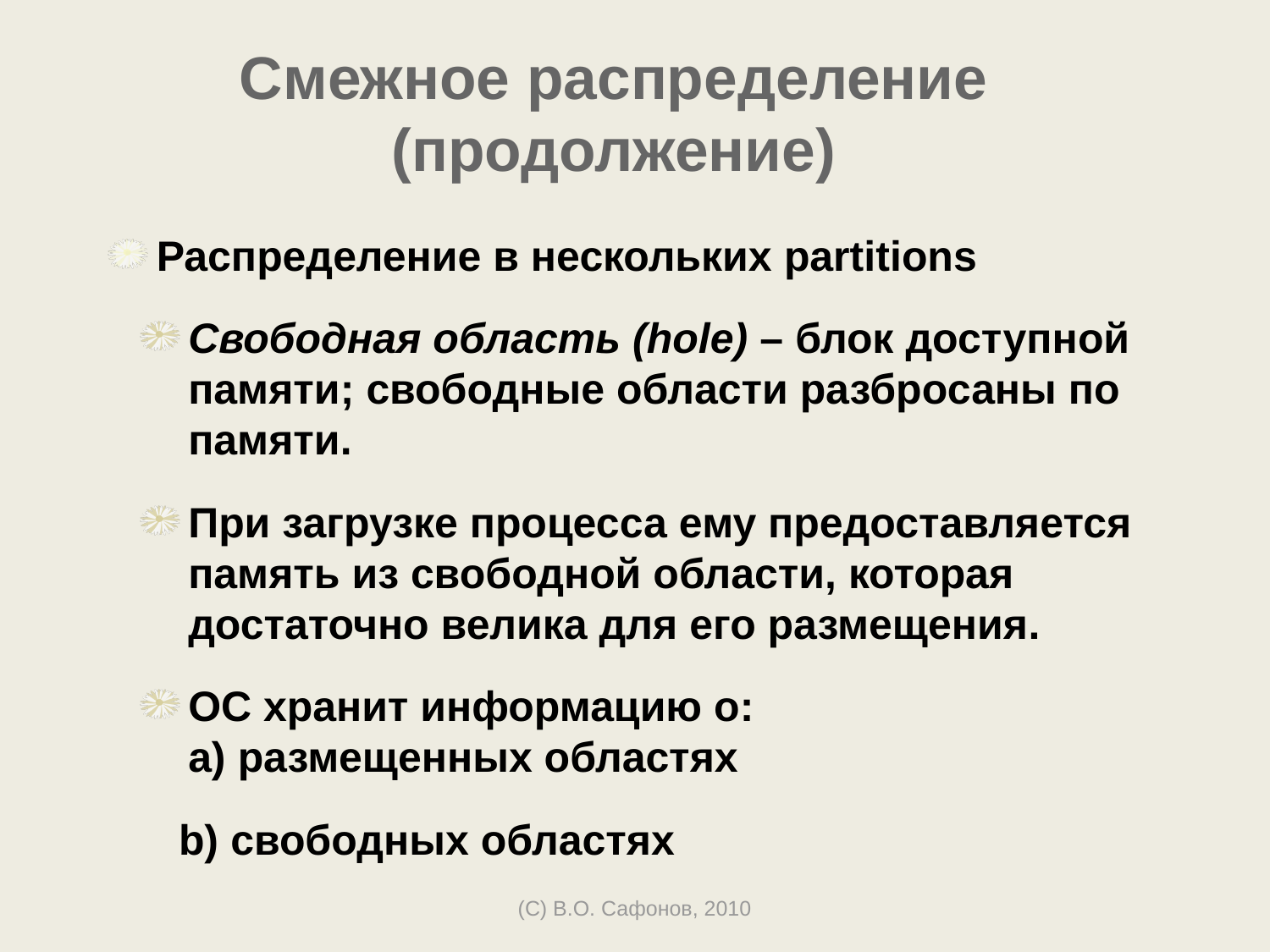

# Смежное распределение (продолжение)
Распределение в нескольких partitions
Свободная область (hole) – блок доступной памяти; свободные области разбросаны по памяти.
При загрузке процесса ему предоставляется память из свободной области, которая достаточно велика для его размещения.
ОС хранит информацию о:
a) размещенных областях
    b) свободных областях

(C) В.О. Сафонов, 2010